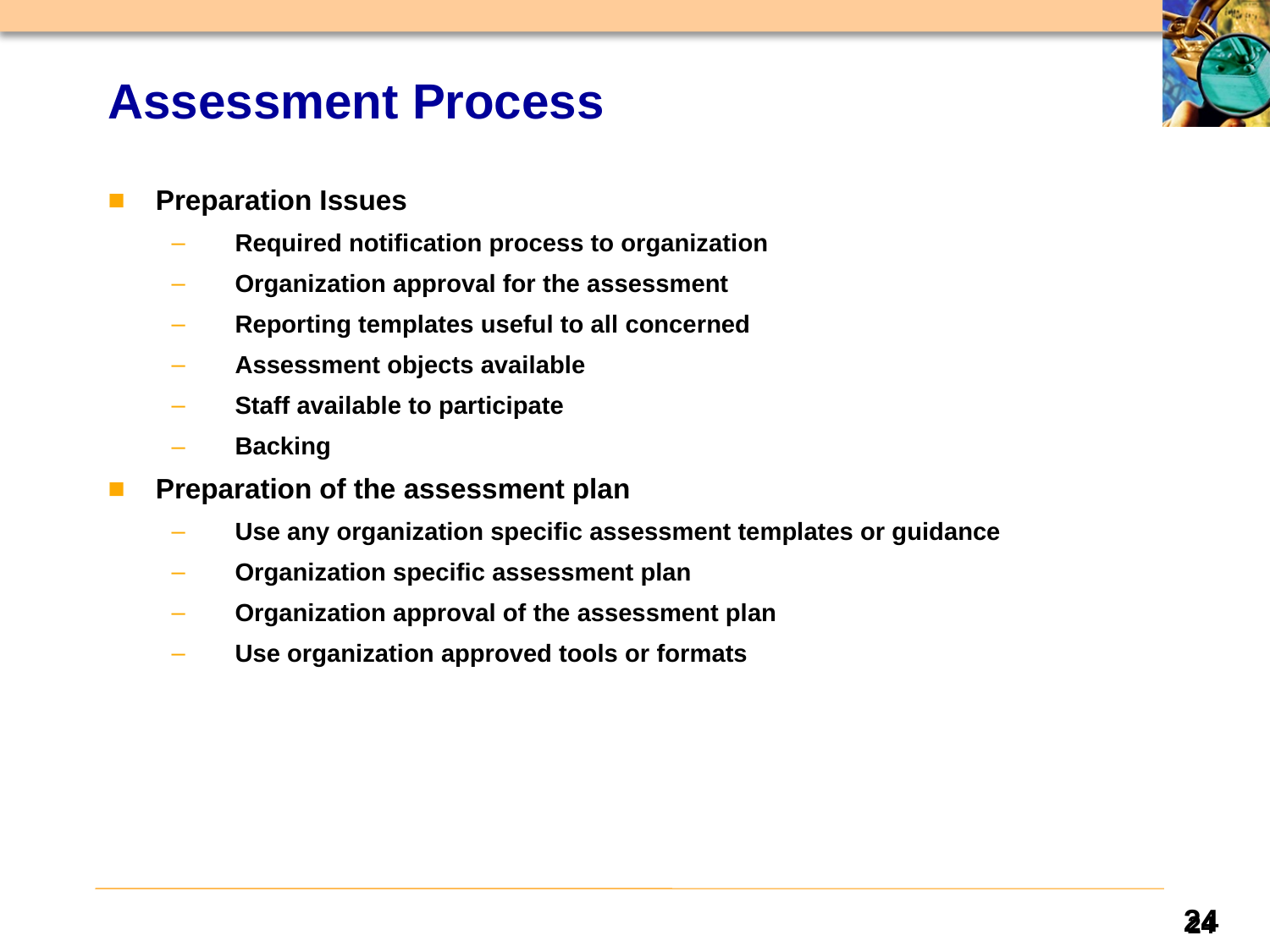

# Assessment Process
Preparation Issues
Required notification process to organization
Organization approval for the assessment
Reporting templates useful to all concerned
Assessment objects available
Staff available to participate
Backing
Preparation of the assessment plan
Use any organization specific assessment templates or guidance
Organization specific assessment plan
Organization approval of the assessment plan
Use organization approved tools or formats
24